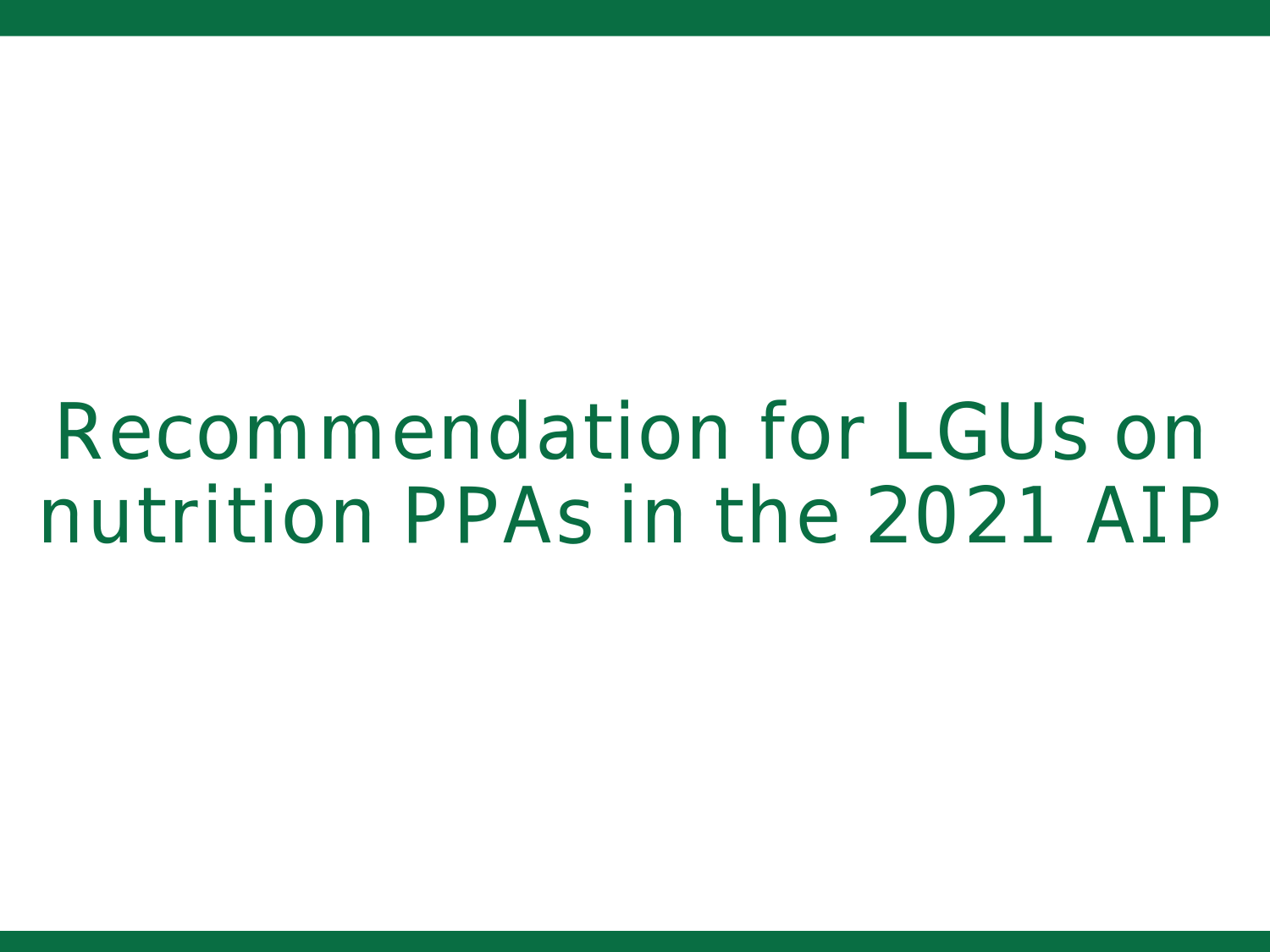

# Recommendation for LGUs on nutrition PPAs in the 2021 AIP